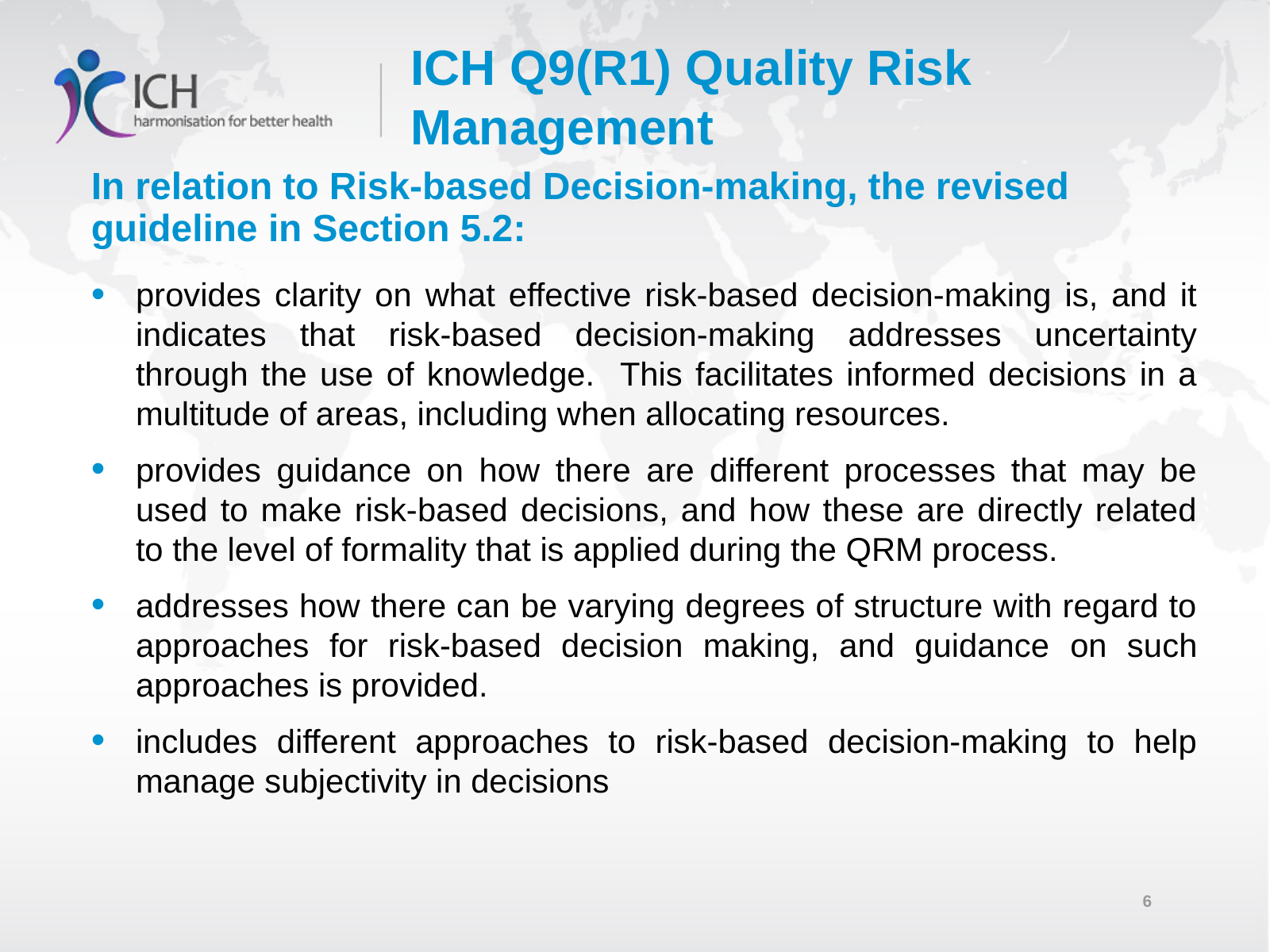

ICH Q9(R1) Quality Risk Management
# In relation to Risk-based Decision-making, the revised guideline in Section 5.2:
provides clarity on what effective risk-based decision-making is, and it indicates that risk-based decision-making addresses uncertainty through the use of knowledge.  This facilitates informed decisions in a multitude of areas, including when allocating resources.
provides guidance on how there are different processes that may be used to make risk-based decisions, and how these are directly related to the level of formality that is applied during the QRM process.
addresses how there can be varying degrees of structure with regard to approaches for risk-based decision making, and guidance on such approaches is provided.
includes different approaches to risk-based decision-making to help manage subjectivity in decisions